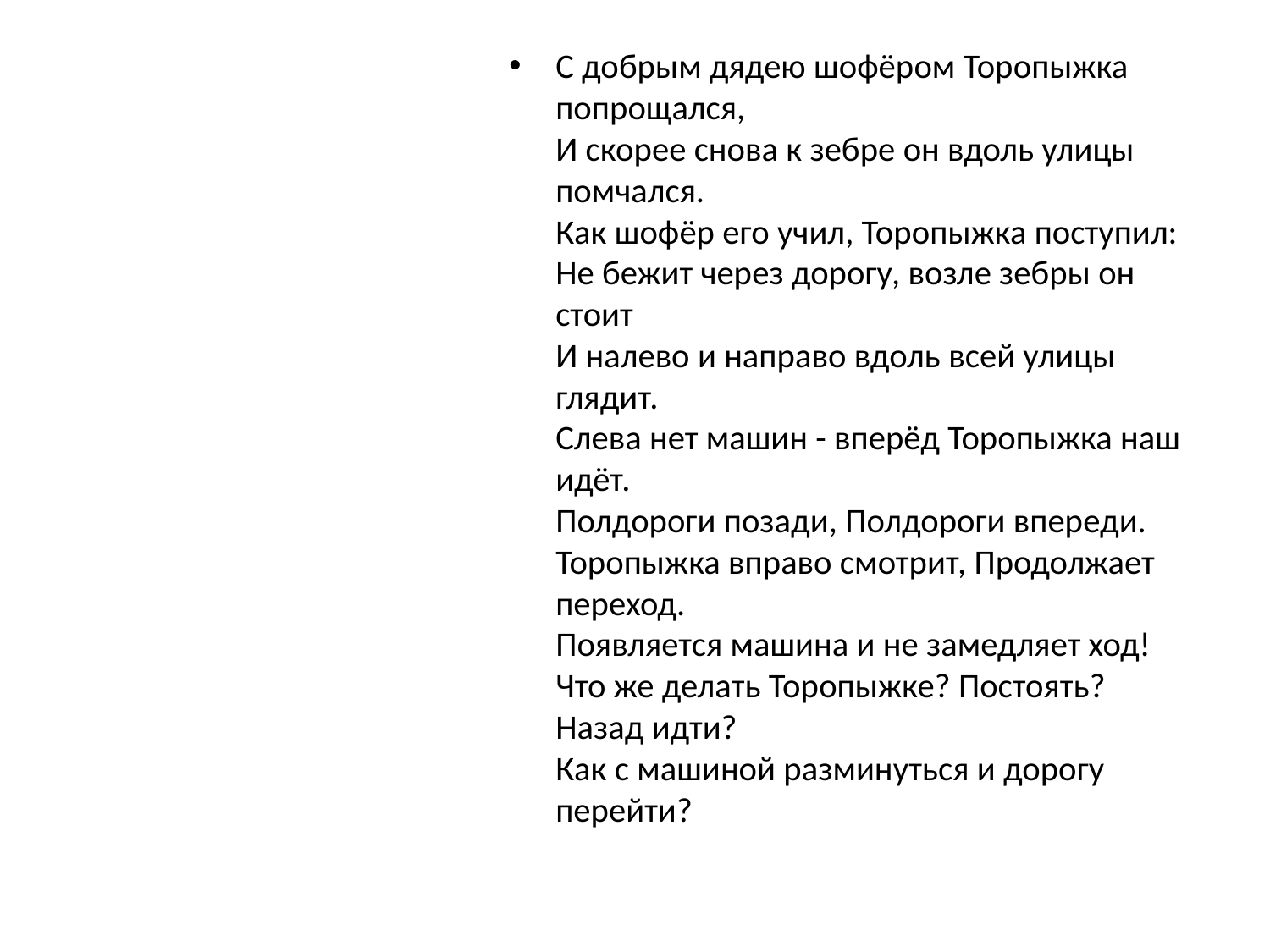

#
С добрым дядею шофёром Торопыжка попрощался,
И скорее снова к зебре он вдоль улицы помчался.
Как шофёр его учил, Торопыжка поступил:
Не бежит через дорогу, возле зебры он стоит
И налево и направо вдоль всей улицы глядит.
Слева нет машин - вперёд Торопыжка наш идёт.
Полдороги позади, Полдороги впереди.
Торопыжка вправо смотрит, Продолжает переход.
Появляется машина и не замедляет ход!
Что же делать Торопыжке? Постоять? Назад идти?
Как с машиной разминуться и дорогу перейти?